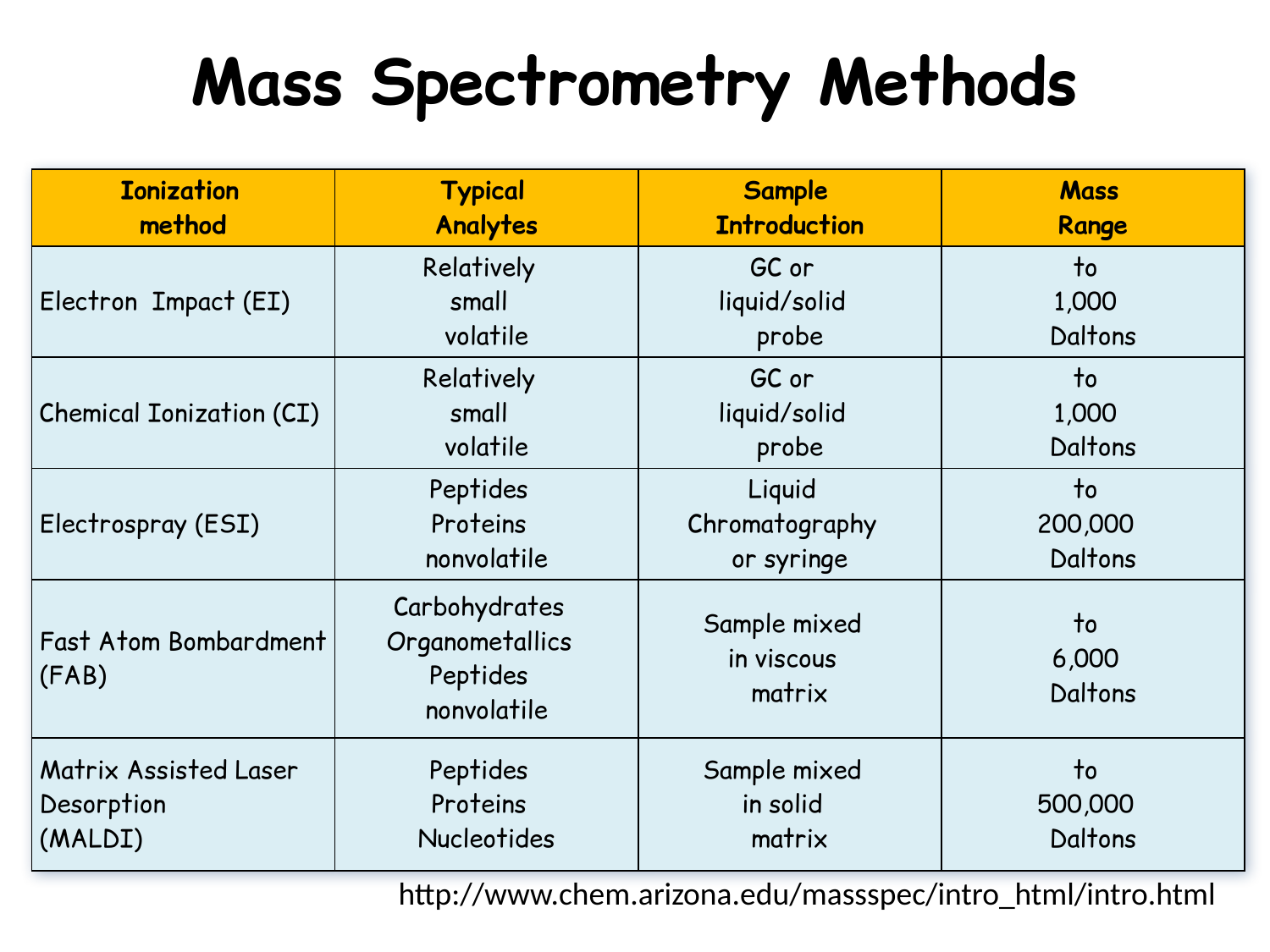

# Mass Spectrometry Methods
| Ionization  method | Typical  Analytes | Sample  Introduction | Mass  Range |
| --- | --- | --- | --- |
| Electron  Impact (EI) | Relatively   small   volatile | GC or   liquid/solid   probe | to   1,000   Daltons |
| Chemical Ionization (CI) | Relatively   small   volatile | GC or   liquid/solid   probe | to   1,000   Daltons |
| Electrospray (ESI) | Peptides   Proteins   nonvolatile | Liquid   Chromatography   or syringe | to   200,000   Daltons |
| Fast Atom Bombardment (FAB) | Carbohydrates   Organometallics   Peptides   nonvolatile | Sample mixed   in viscous   matrix | to   6,000   Daltons |
| Matrix Assisted Laser Desorption   (MALDI) | Peptides   Proteins   Nucleotides | Sample mixed   in solid   matrix | to   500,000   Daltons |
http://www.chem.arizona.edu/massspec/intro_html/intro.html